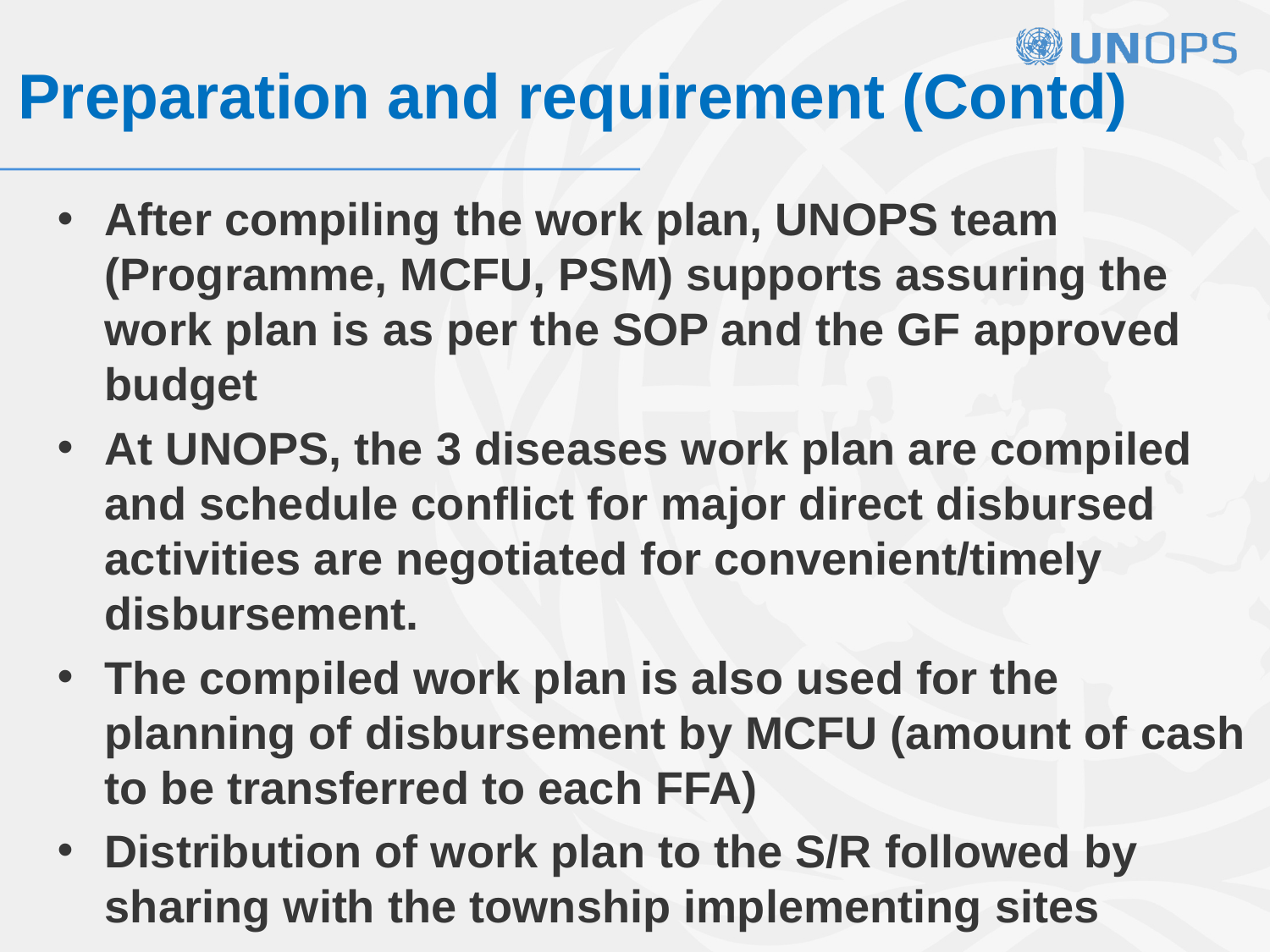

#
Preparation and requirement (Contd)
After compiling the work plan, UNOPS team (Programme, MCFU, PSM) supports assuring the work plan is as per the SOP and the GF approved budget
At UNOPS, the 3 diseases work plan are compiled and schedule conflict for major direct disbursed activities are negotiated for convenient/timely disbursement.
The compiled work plan is also used for the planning of disbursement by MCFU (amount of cash to be transferred to each FFA)
Distribution of work plan to the S/R followed by sharing with the township implementing sites